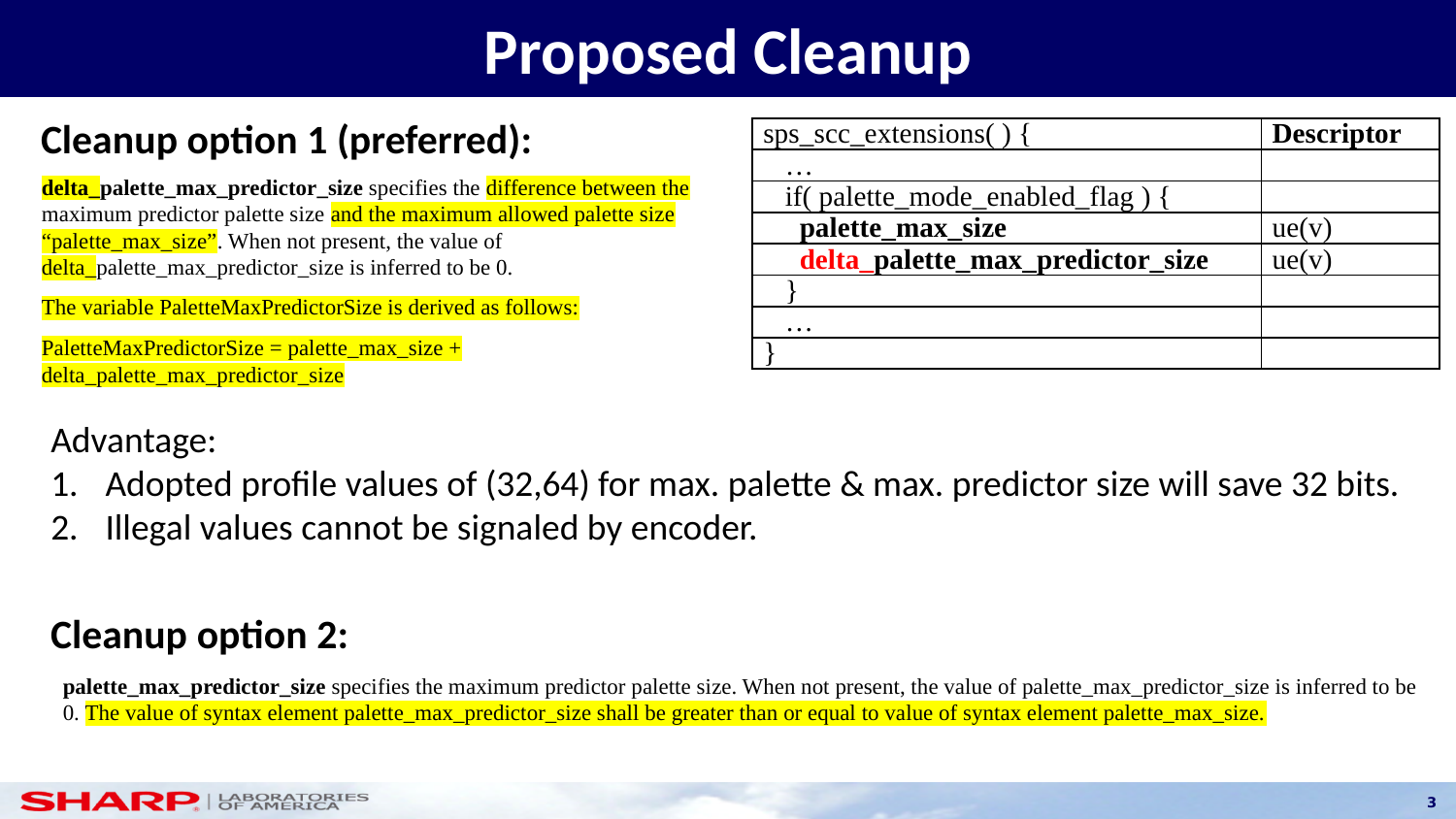

# Proposed Cleanup
Cleanup option 1 (preferred):
| sps\_scc\_extensions( ) { | Descriptor |
| --- | --- |
| … |  |
| if( palette\_mode\_enabled\_flag ) { |  |
| palette\_max\_size | ue(v) |
| delta\_palette\_max\_predictor\_size | ue(v) |
| } |  |
| … |  |
| } |  |
delta_palette_max_predictor_size specifies the difference between the maximum predictor palette size and the maximum allowed palette size “palette_max_size”. When not present, the value of delta_palette_max_predictor_size is inferred to be 0.
The variable PaletteMaxPredictorSize is derived as follows:
PaletteMaxPredictorSize = palette_max_size + delta_palette_max_predictor_size
Advantage:
Adopted profile values of (32,64) for max. palette & max. predictor size will save 32 bits.
Illegal values cannot be signaled by encoder.
Cleanup option 2:
palette_max_predictor_size specifies the maximum predictor palette size. When not present, the value of palette_max_predictor_size is inferred to be 0. The value of syntax element palette_max_predictor_size shall be greater than or equal to value of syntax element palette_max_size.